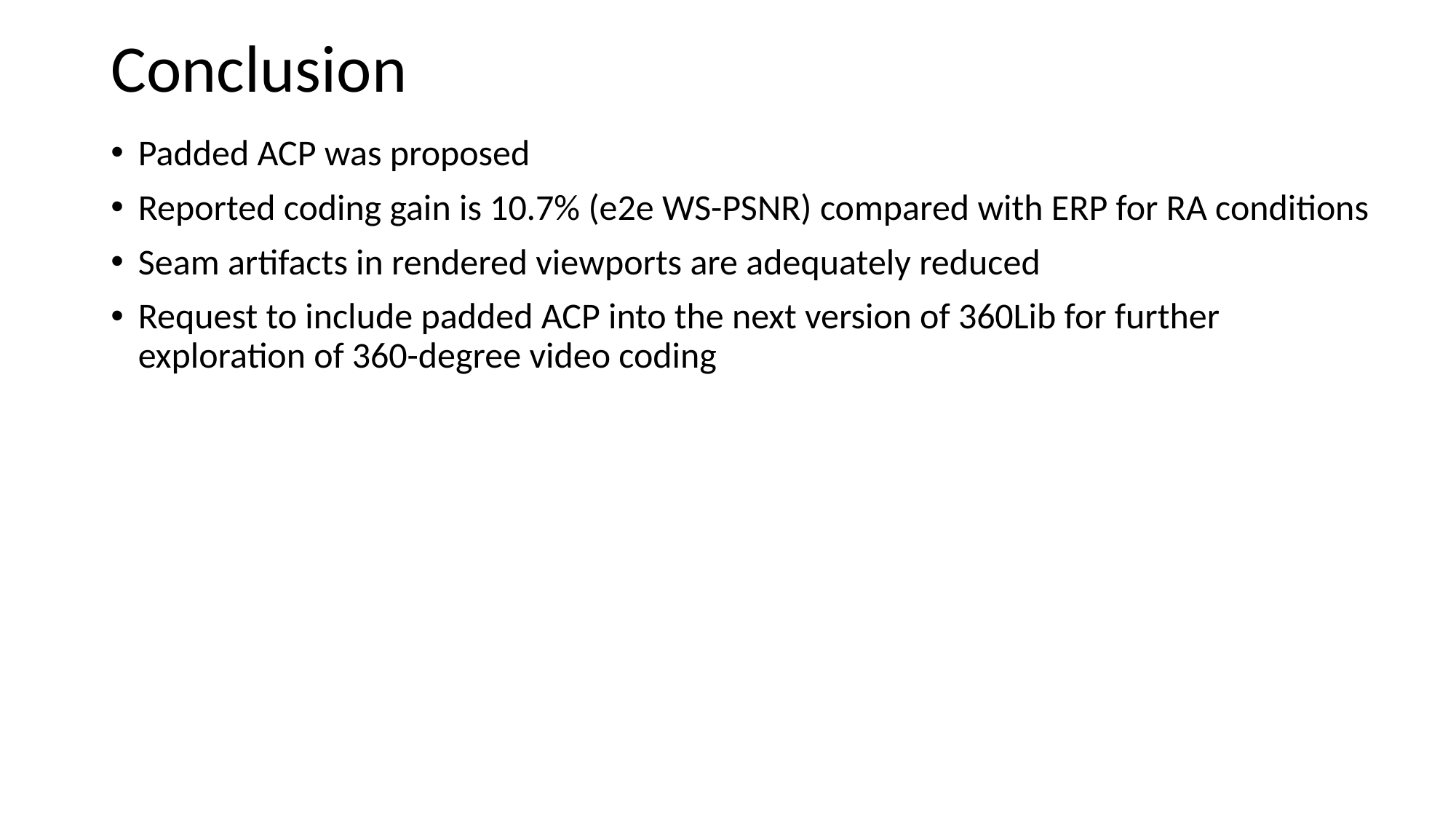

# Conclusion
Padded ACP was proposed
Reported coding gain is 10.7% (e2e WS-PSNR) compared with ERP for RA conditions
Seam artifacts in rendered viewports are adequately reduced
Request to include padded ACP into the next version of 360Lib for further exploration of 360-degree video coding